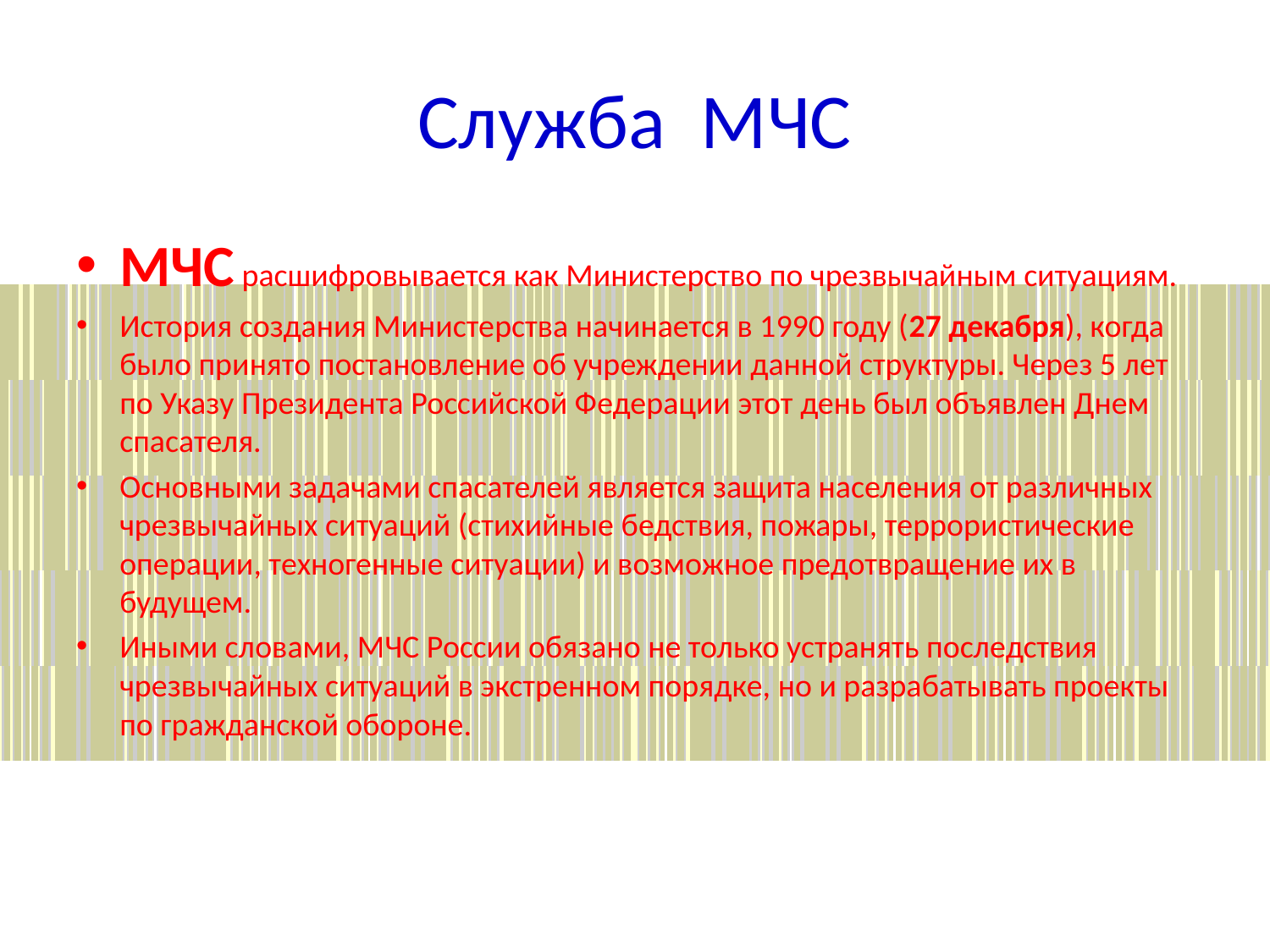

# Служба  МЧС
МЧС расшифровывается как Министерство по чрезвычайным ситуациям.
История создания Министерства начинается в 1990 году (27 декабря), когда было принято постановление об учреждении данной структуры. Через 5 лет по Указу Президента Российской Федерации этот день был объявлен Днем спасателя.
Основными задачами спасателей является защита населения от различных чрезвычайных ситуаций (стихийные бедствия, пожары, террористические операции, техногенные ситуации) и возможное предотвращение их в будущем.
Иными словами, МЧС России обязано не только устранять последствия чрезвычайных ситуаций в экстренном порядке, но и разрабатывать проекты по гражданской обороне.